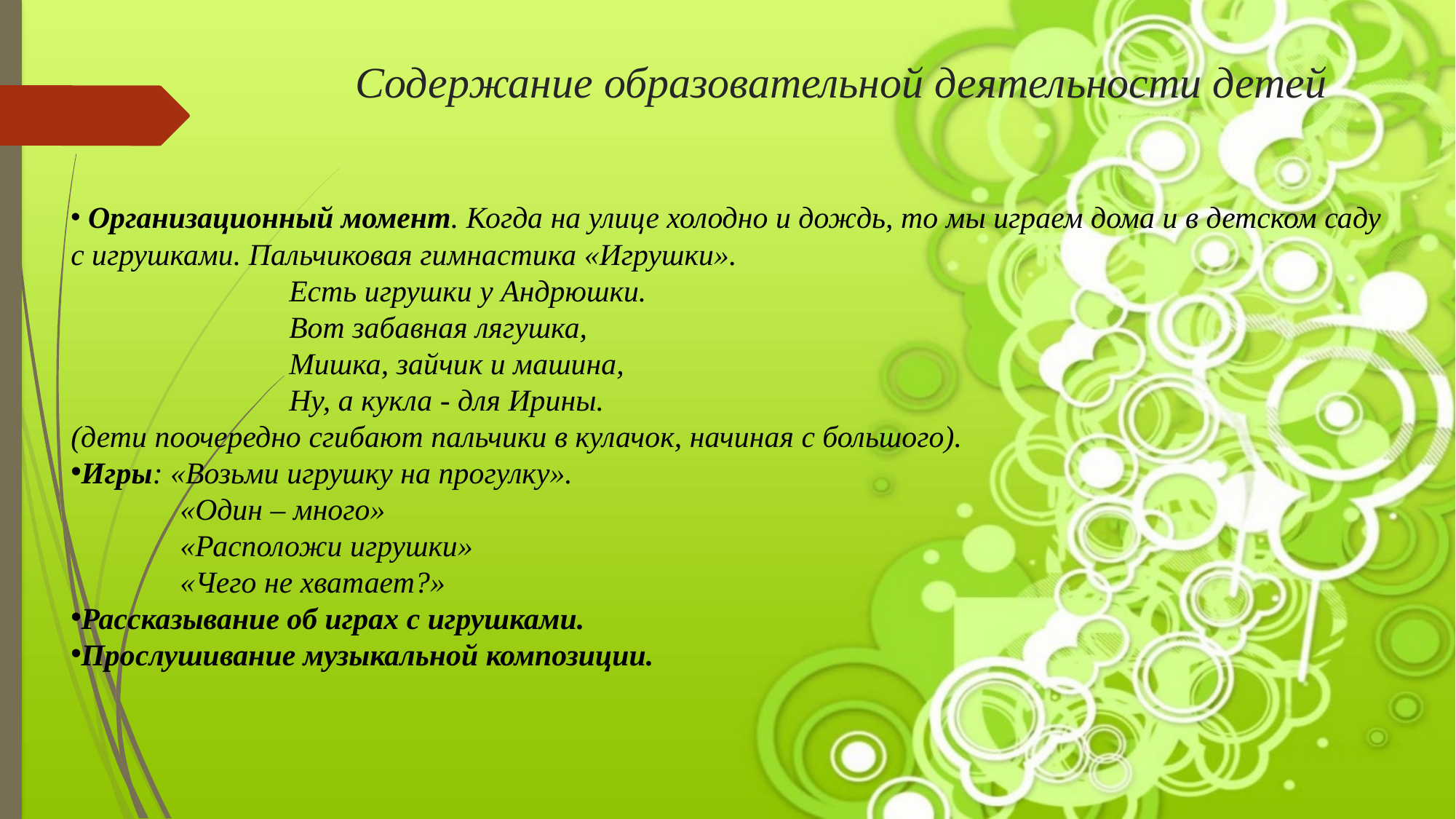

# Содержание образовательной деятельности детей
 Организационный момент. Когда на улице холодно и дождь, то мы играем дома и в детском саду с игрушками. Пальчиковая гимнастика «Игрушки».
		Есть игрушки у Андрюшки.
		Вот забавная лягушка,
		Мишка, зайчик и машина,
		Ну, а кукла - для Ирины.
(дети поочередно сгибают пальчики в кулачок, начиная с большого).
Игры: «Возьми игрушку на прогулку».
	«Один – много»
	«Расположи игрушки»
	«Чего не хватает?»
Рассказывание об играх с игрушками.
Прослушивание музыкальной композиции.